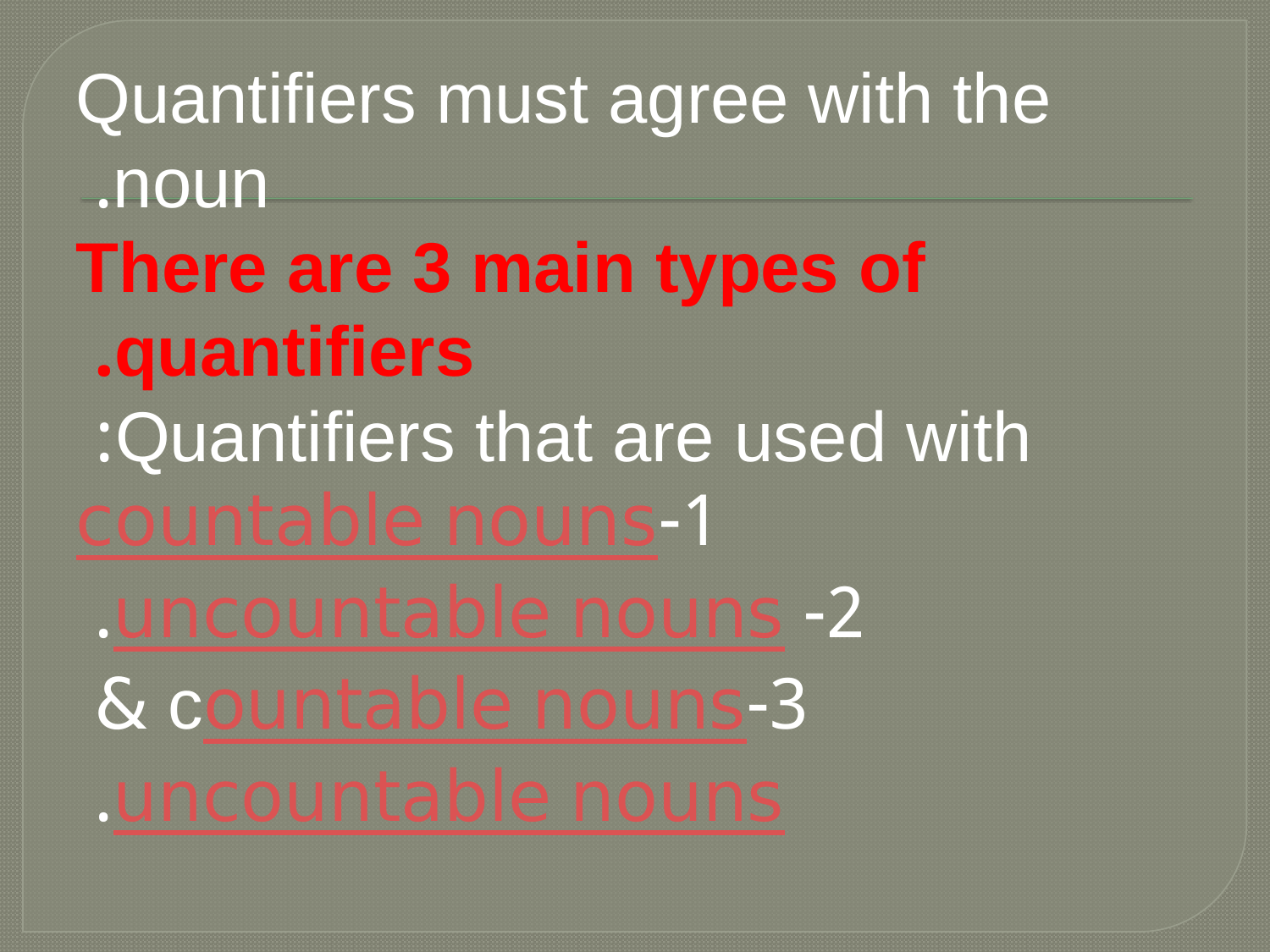

Quantifiers must agree with the noun.
There are 3 main types of quantifiers.
Quantifiers that are used with:
1-countable nouns
2- uncountable nouns.
3-countable nouns & uncountable nouns.